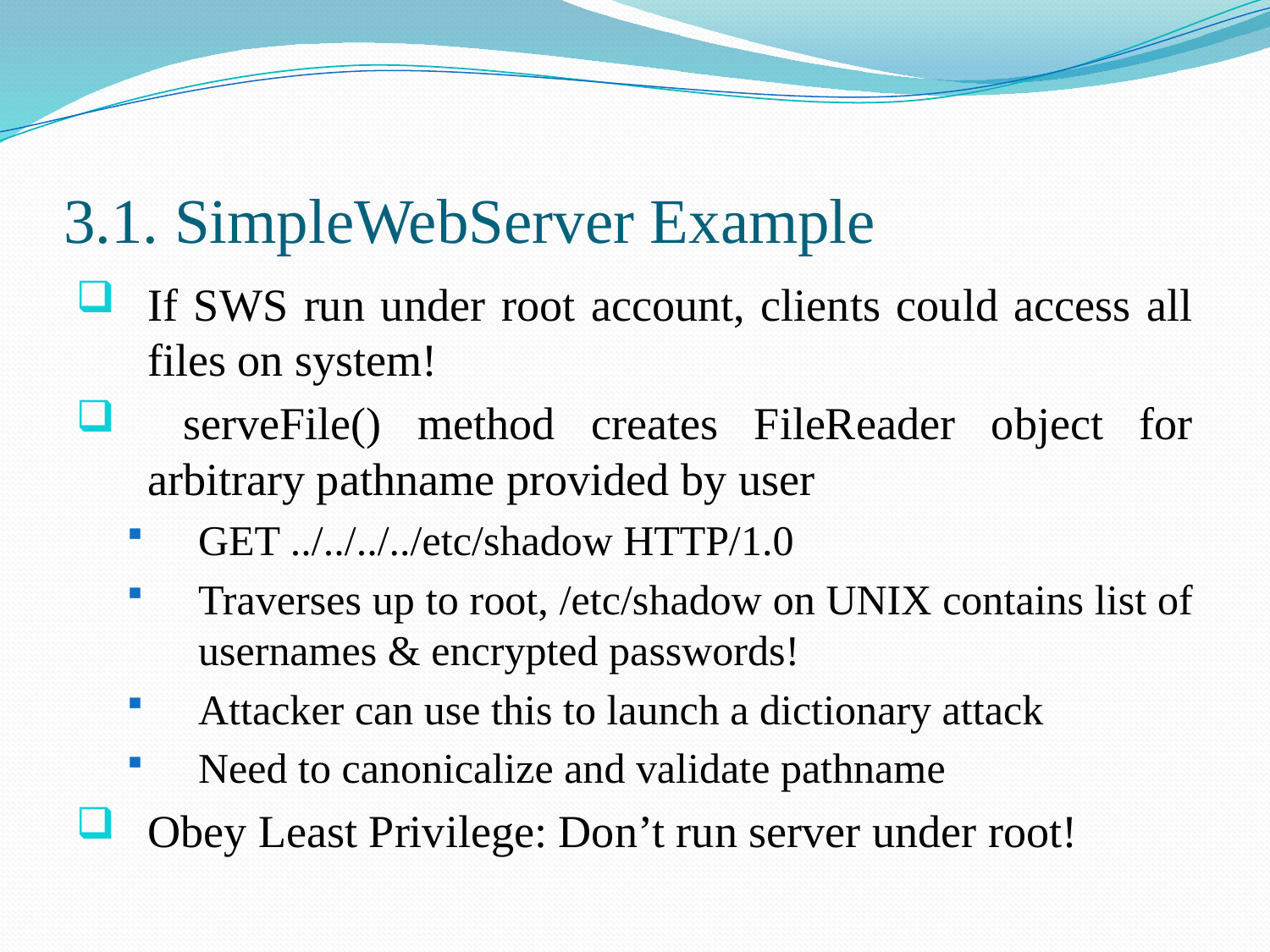

# 3.1. SimpleWebServer Example
If SWS run under root account, clients could access all files on system!
 serveFile() method creates FileReader object for arbitrary pathname provided by user
GET ../../../../etc/shadow HTTP/1.0
Traverses up to root, /etc/shadow on UNIX contains list of usernames & encrypted passwords!
Attacker can use this to launch a dictionary attack
Need to canonicalize and validate pathname
Obey Least Privilege: Don’t run server under root!